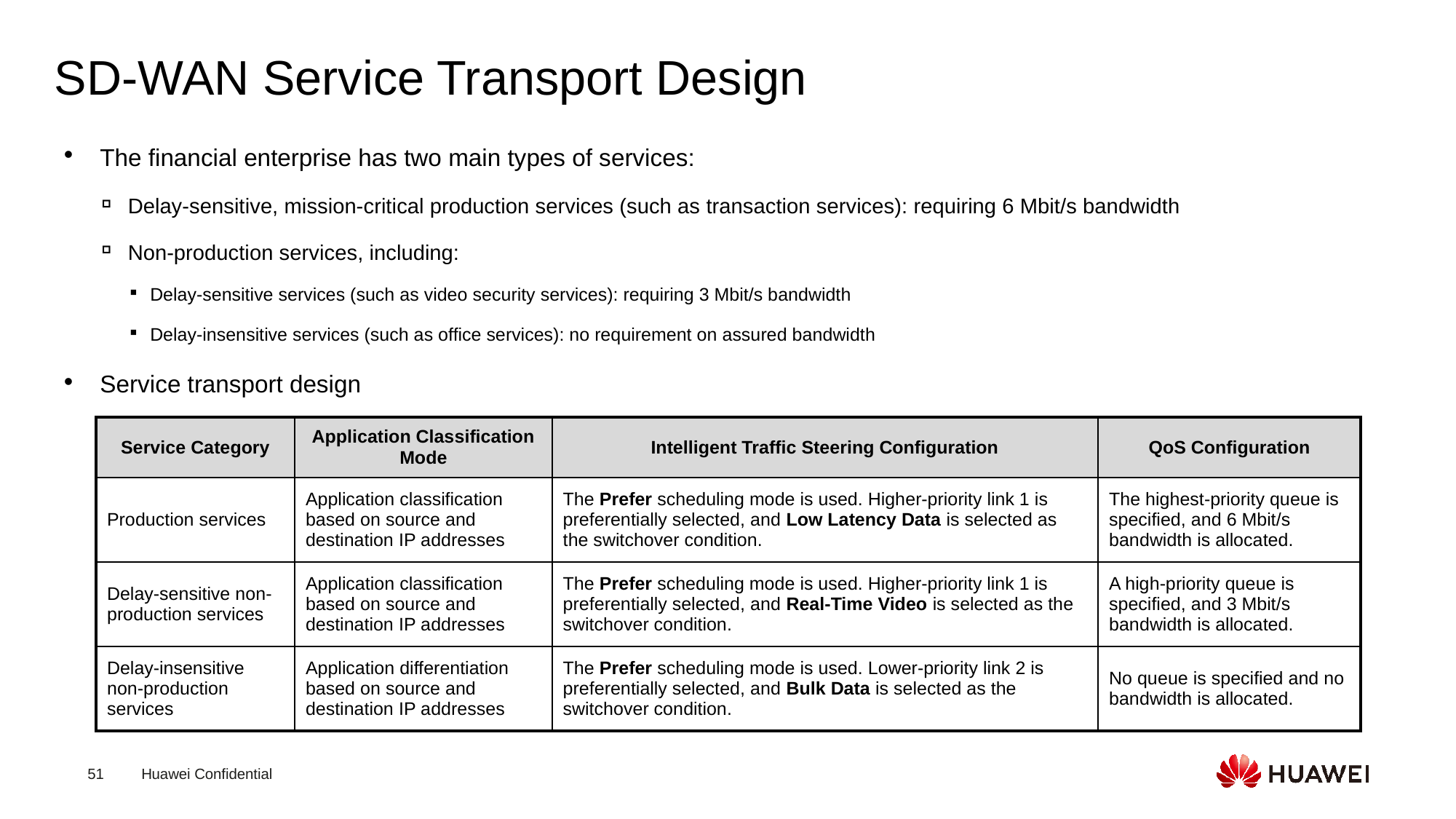

# SD-WAN Service Transport Design
The financial enterprise has two main types of services:
Delay-sensitive, mission-critical production services (such as transaction services): requiring 6 Mbit/s bandwidth
Non-production services, including:
Delay-sensitive services (such as video security services): requiring 3 Mbit/s bandwidth
Delay-insensitive services (such as office services): no requirement on assured bandwidth
Service transport design

| Service Category | Application Classification Mode | Intelligent Traffic Steering Configuration | QoS Configuration |
| --- | --- | --- | --- |
| Production services | Application classification based on source and destination IP addresses | The Prefer scheduling mode is used. Higher-priority link 1 is preferentially selected, and Low Latency Data is selected as the switchover condition. | The highest-priority queue is specified, and 6 Mbit/s bandwidth is allocated. |
| Delay-sensitive non-production services | Application classification based on source and destination IP addresses | The Prefer scheduling mode is used. Higher-priority link 1 is preferentially selected, and Real-Time Video is selected as the switchover condition. | A high-priority queue is specified, and 3 Mbit/s bandwidth is allocated. |
| Delay-insensitive non-production services | Application differentiation based on source and destination IP addresses | The Prefer scheduling mode is used. Lower-priority link 2 is preferentially selected, and Bulk Data is selected as the switchover condition. | No queue is specified and no bandwidth is allocated. |